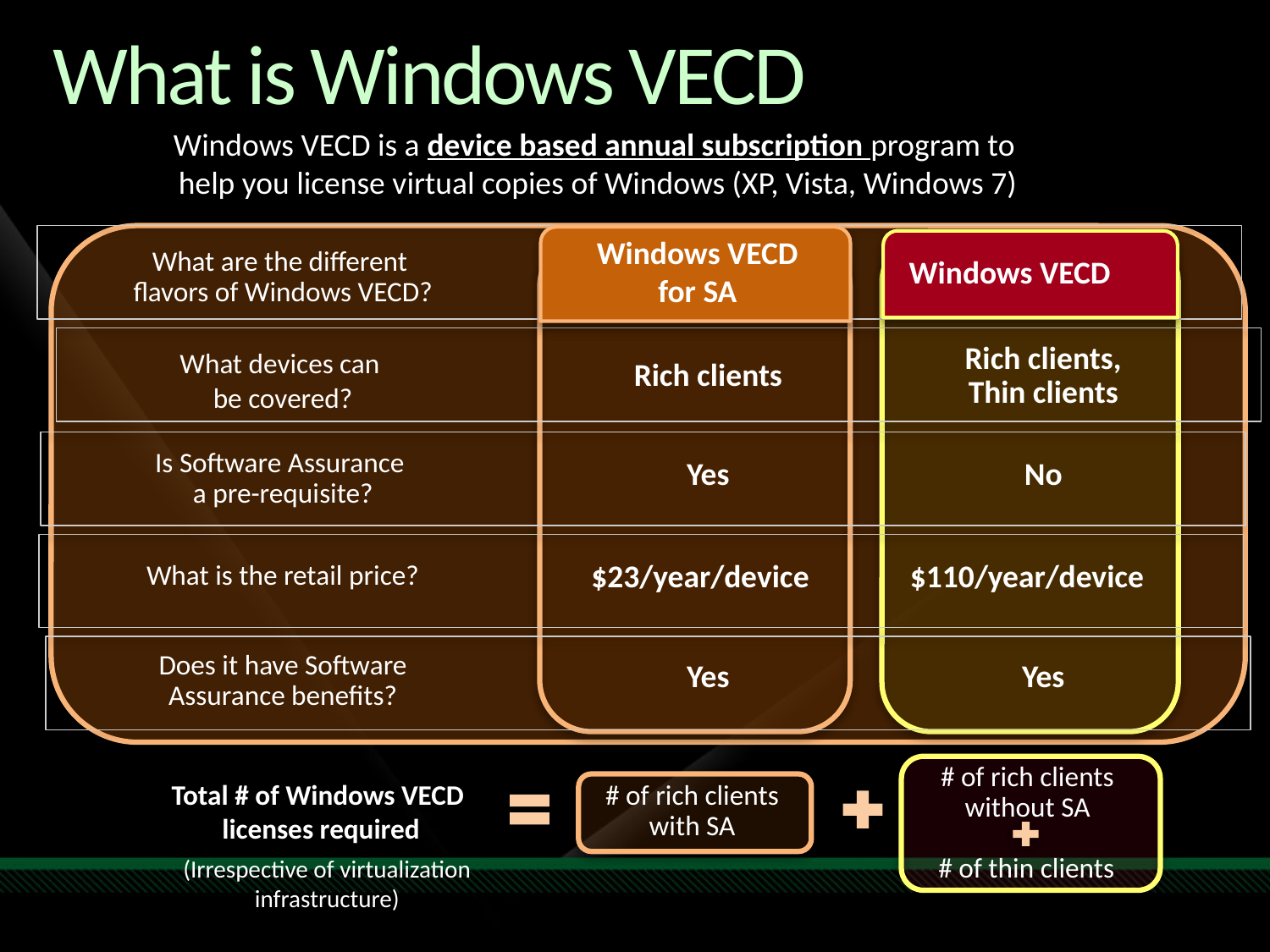

# What is Windows VECD

Windows VECD is a device based annual subscription program to
help you license virtual copies of Windows (XP, Vista, Windows 7)

What are the different
flavors of Windows VECD?

Windows VECD for SA

Windows VECD
What devices can
be covered?
Rich clients
Rich clients, Thin clients
Is Software Assurance
a pre-requisite?
Yes
No
$23/year/device
$110/year/device
What is the retail price?
Does it have Software Assurance benefits?
Yes
Yes

# of rich clients without SA
# of rich clients with SA
Total # of Windows VECD
licenses required

# of thin clients
(Irrespective of virtualization infrastructure)